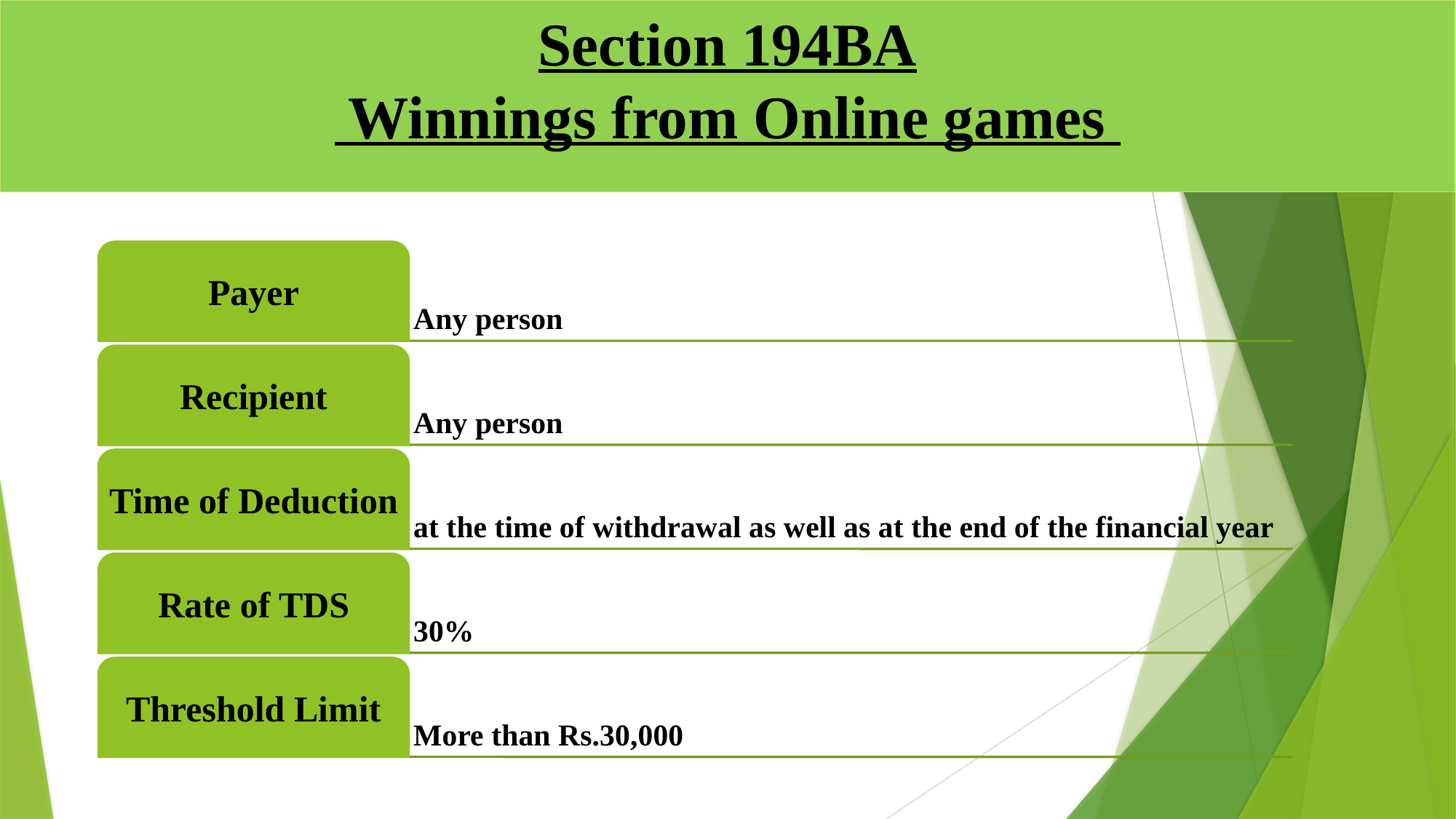

# Section 194BA Winnings from Online games
Any person
Payer
Any person
Recipient
at the time of withdrawal as well as at the end of the financial year
Time of Deduction
30%
Rate of TDS
More than Rs.30,000
Threshold Limit